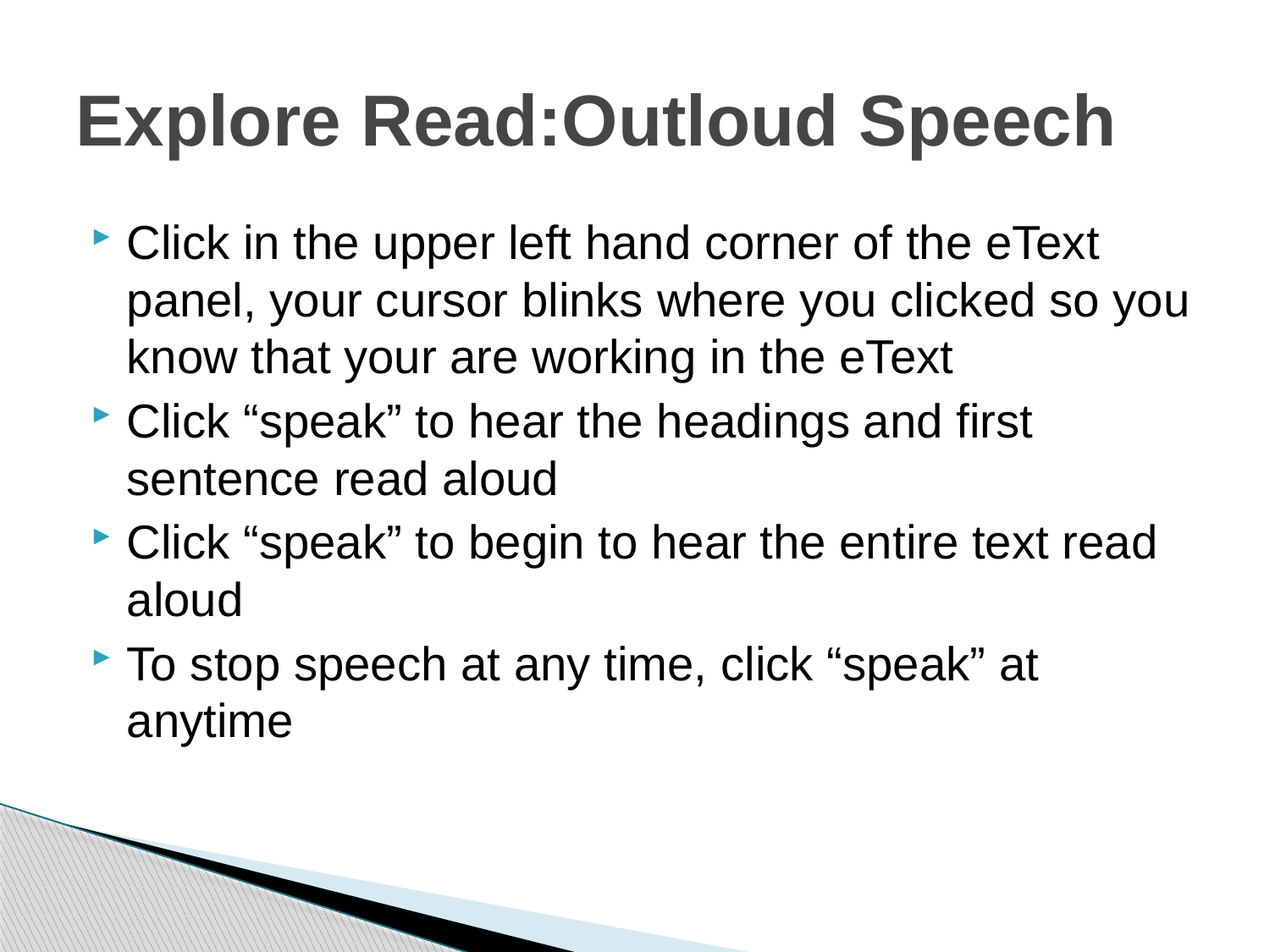

# Explore Read:Outloud Speech
Click in the upper left hand corner of the eText panel, your cursor blinks where you clicked so you know that your are working in the eText
Click “speak” to hear the headings and first sentence read aloud
Click “speak” to begin to hear the entire text read aloud
To stop speech at any time, click “speak” at anytime